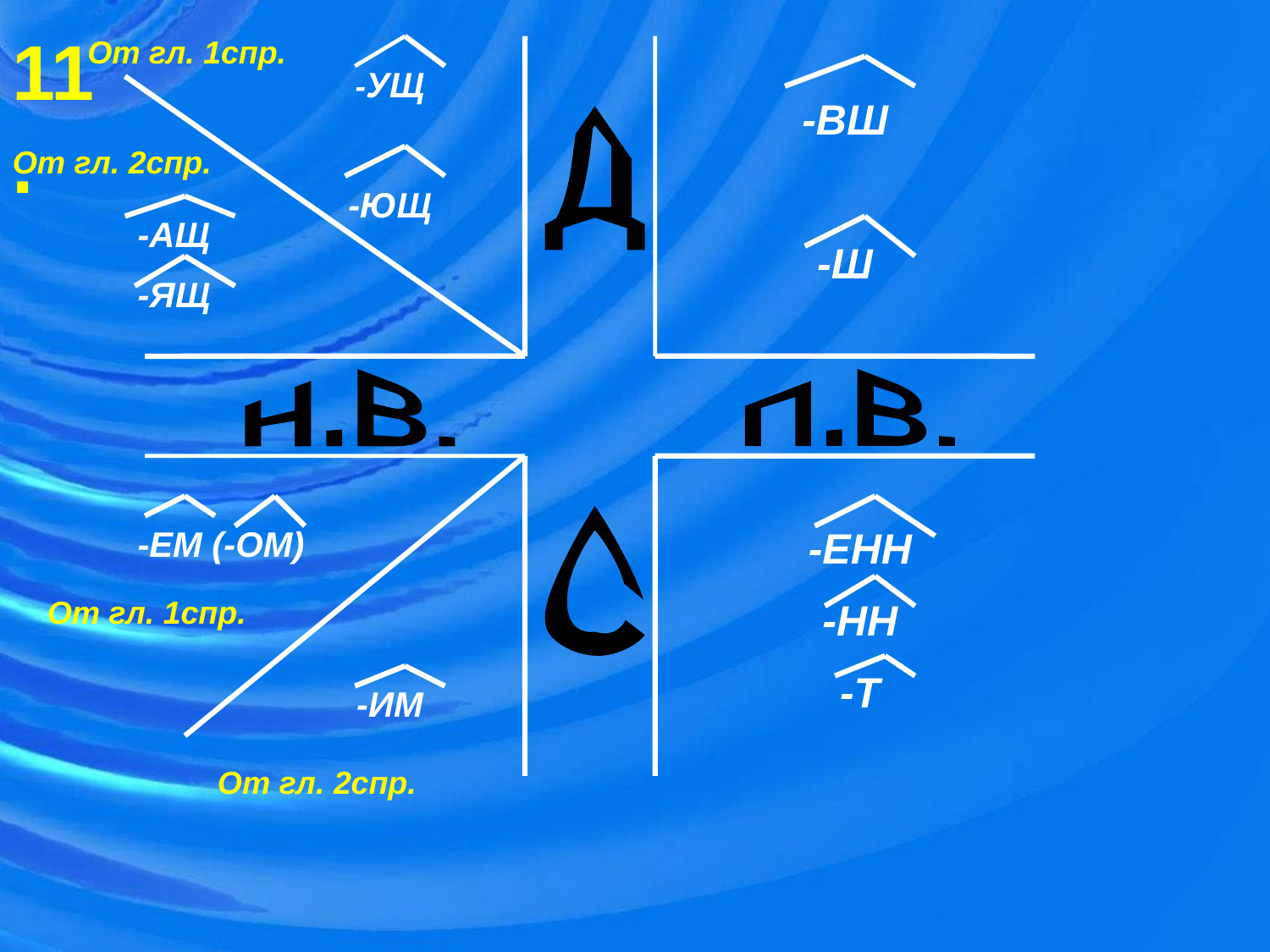

11.
От гл. 1спр.

-УЩ

-ЮЩ

-ВШ

-Ш
Д
От гл. 2спр.

-АЩ
-ЯЩ

Н.В.
П.В.
.

С
-ЕМ (-ОМ)
-ЕНН
-НН
-Т

От гл. 1спр.

-ИМ
От гл. 2спр.